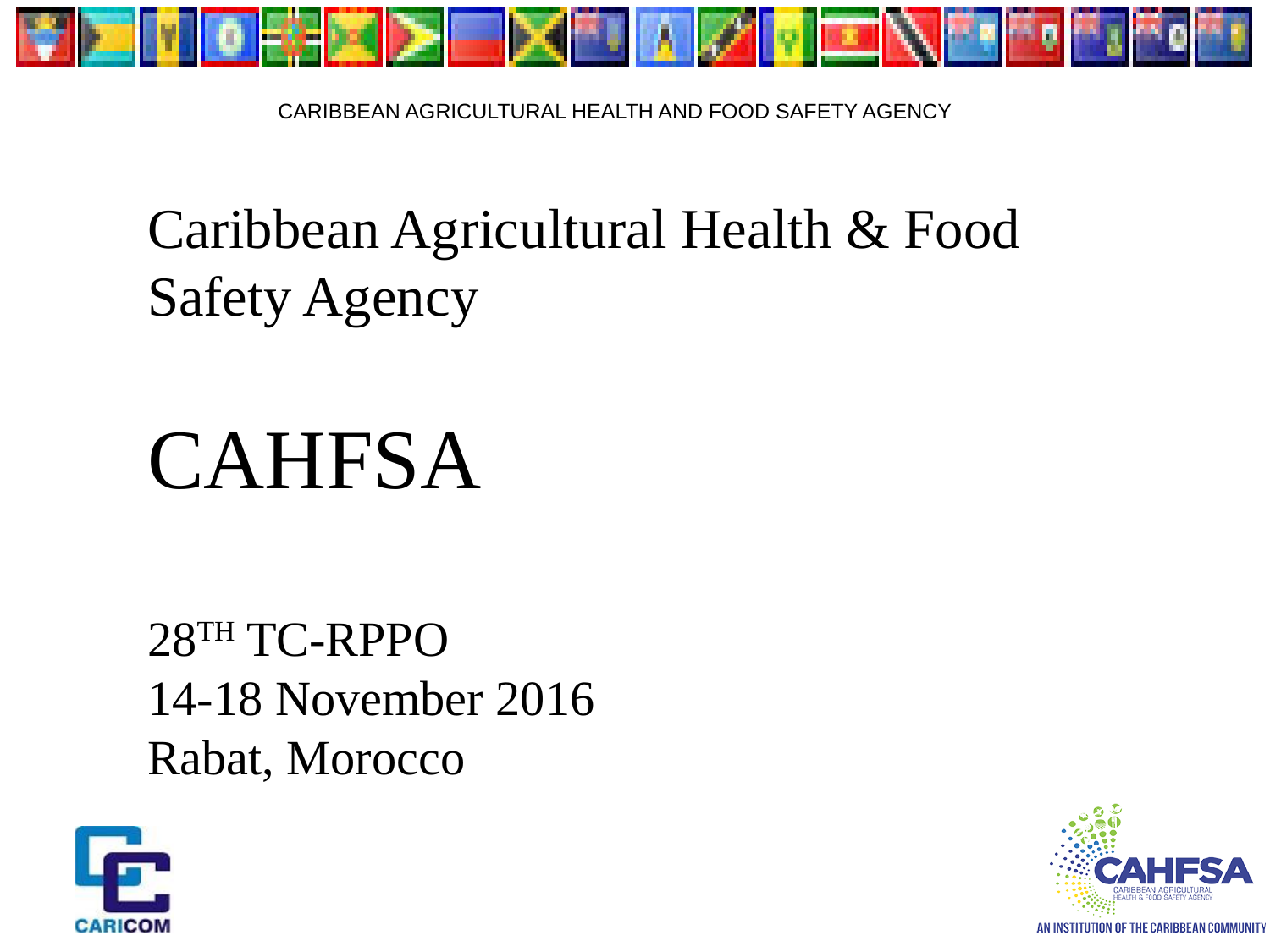

Caribbean Agricultural Health & Food Safety Agency
CAHFSA
28TH TC-RPPO
14-18 November 2016
Rabat, Morocco